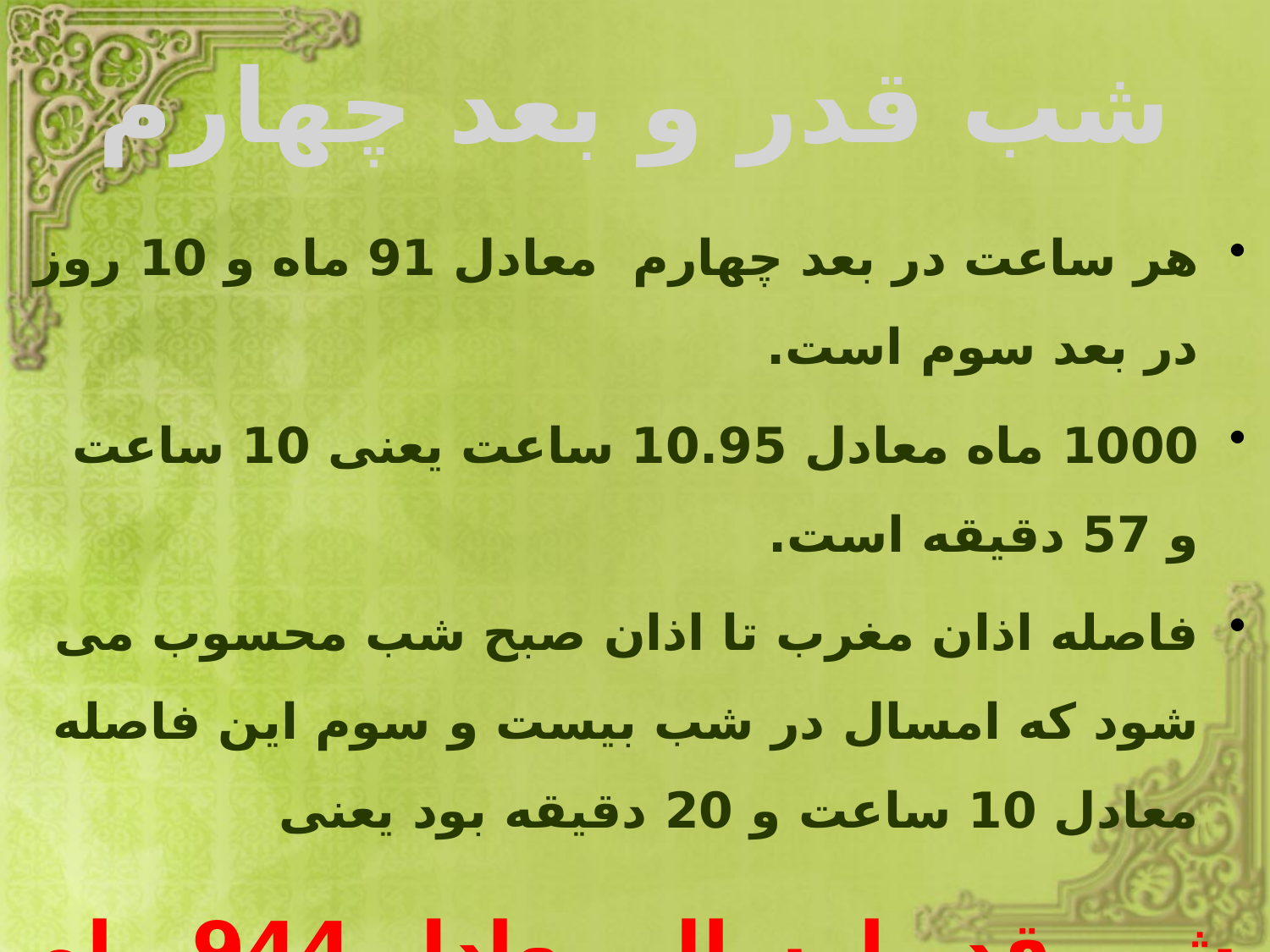

# شب قدر و بعد چهارم
هر ساعت در بعد چهارم  معادل 91 ماه و 10 روز در بعد سوم است.
1000 ماه معادل 10.95 ساعت یعنی 10 ساعت و 57 دقیقه است.
فاصله اذان مغرب تا اذان صبح شب محسوب می شود که امسال در شب بیست و سوم این فاصله معادل 10 ساعت و 20 دقیقه بود یعنی
شب قدر امسال معادل 944 ماه بود .
با این عدد می توان فهمید در چه شبی از سال  قرآن بر پیغمبر نازل شده است.